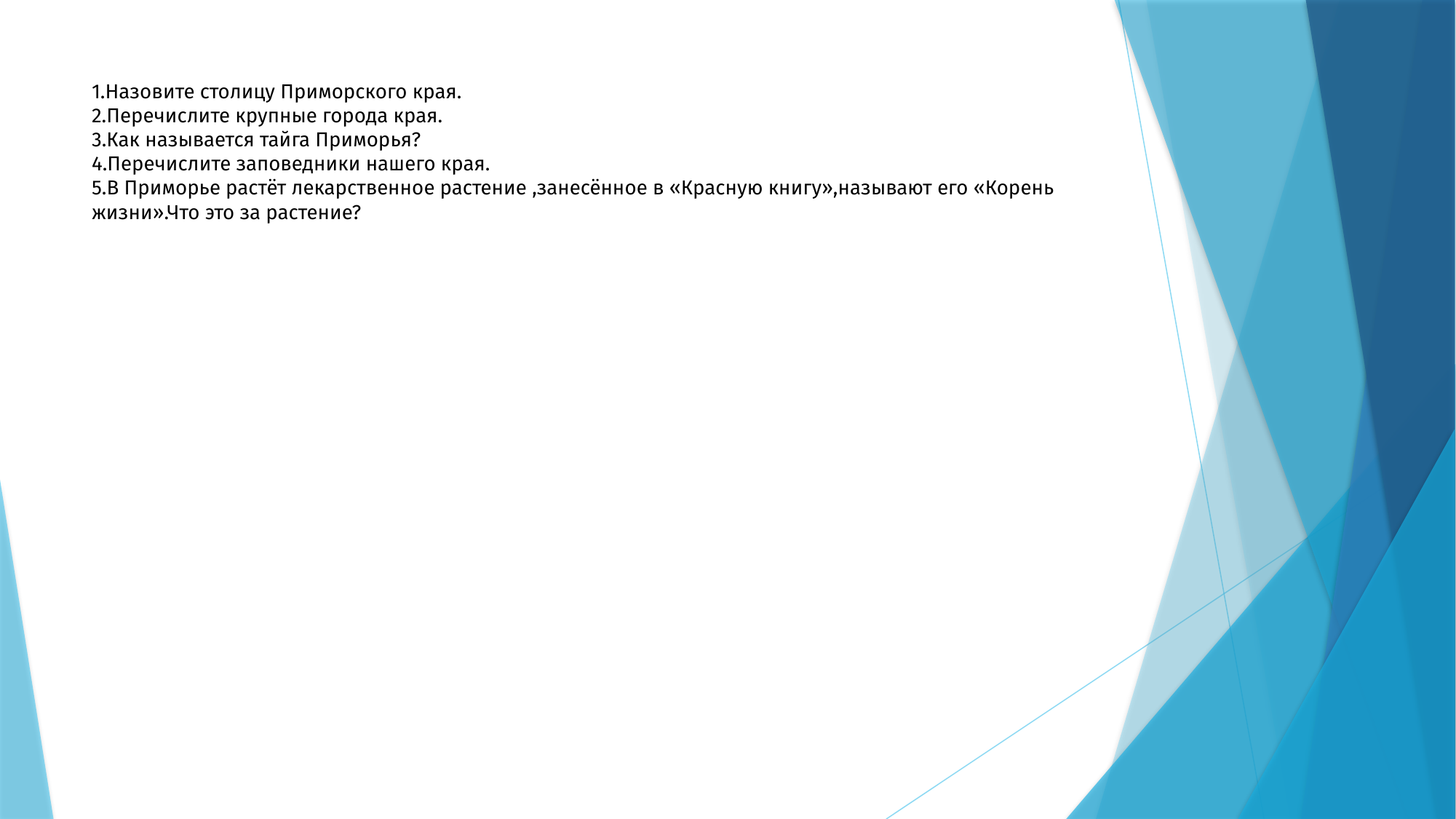

# 1.Назовите столицу Приморского края. 2.Перечислите крупные города края. 3.Как называется тайга Приморья? 4.Перечислите заповедники нашего края. 5.В Приморье растёт лекарственное растение ,занесённое в «Красную книгу»,называют его «Корень жизни».Что это за растение?